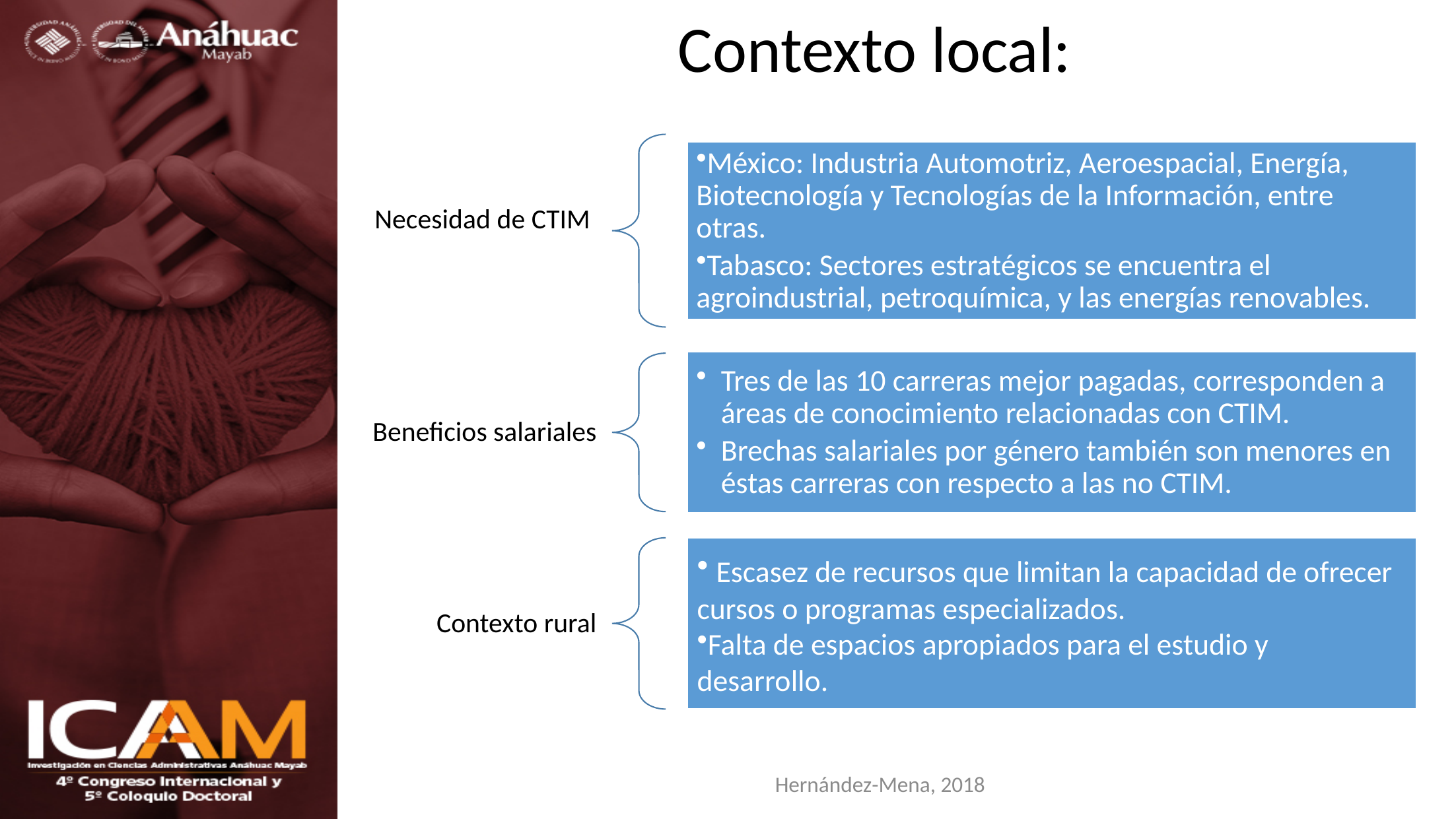

# Contexto local:
Necesidad de CTIM

México: Industria Automotriz, Aeroespacial, Energía, Biotecnología y Tecnologías de la Información, entre otras.
Tabasco: Sectores estratégicos se encuentra el agroindustrial, petroquímica, y las energías renovables.
Beneficios salariales
Tres de las 10 carreras mejor pagadas, corresponden a áreas de conocimiento relacionadas con CTIM.
Brechas salariales por género también son menores en éstas carreras con respecto a las no CTIM.
Contexto rural
 Escasez de recursos que limitan la capacidad de ofrecer cursos o programas especializados.
Falta de espacios apropiados para el estudio y desarrollo.
Hernández-Mena, 2018